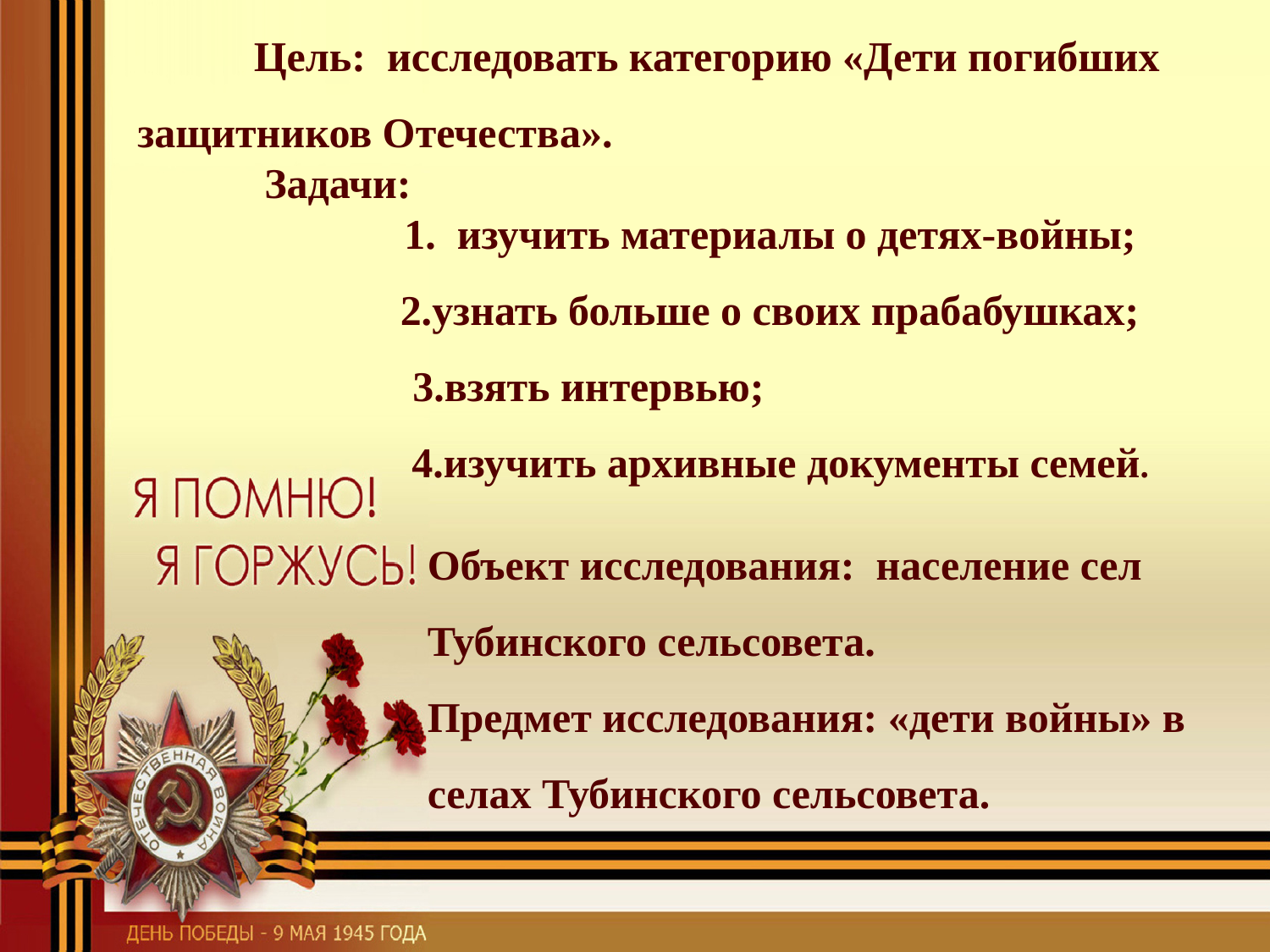

Цель:  исследовать категорию «Дети погибших защитников Отечества».
            Задачи:
                 1.  изучить материалы о детях-войны;
                  2.узнать больше о своих прабабушках;
                          3.взять интервью;
                   4.изучить архивные документы семей.
Объект исследования:  население сел Тубинского сельсовета.
Предмет исследования: «дети войны» в селах Тубинского сельсовета.